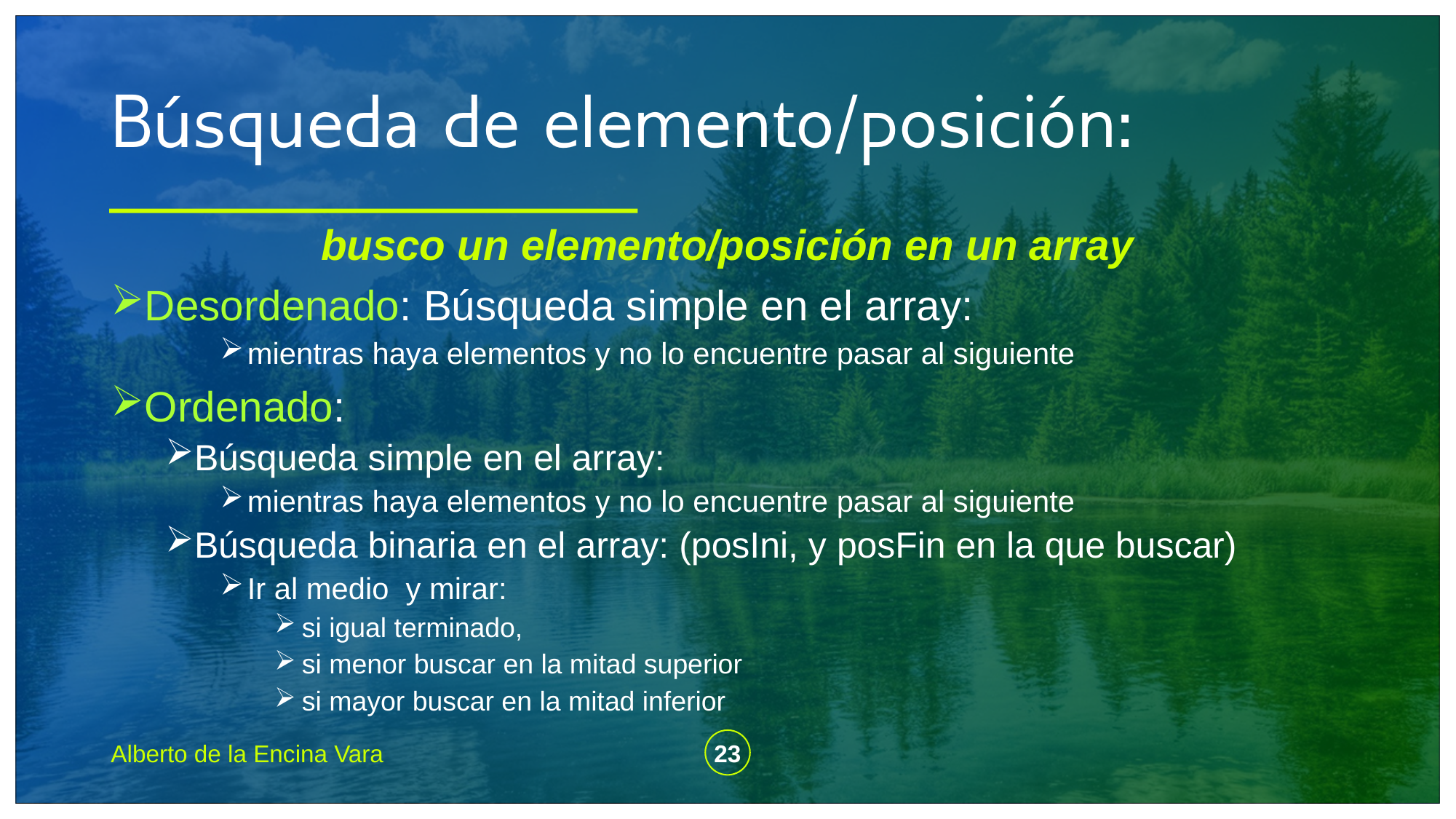

# Búsqueda de elemento/posición:
busco un elemento/posición en un array
Desordenado: Búsqueda simple en el array:
mientras haya elementos y no lo encuentre pasar al siguiente
Ordenado:
Búsqueda simple en el array:
mientras haya elementos y no lo encuentre pasar al siguiente
Búsqueda binaria en el array: (posIni, y posFin en la que buscar)
Ir al medio  y mirar:
si igual terminado,
si menor buscar en la mitad superior
si mayor buscar en la mitad inferior

Alberto de la Encina Vara
23